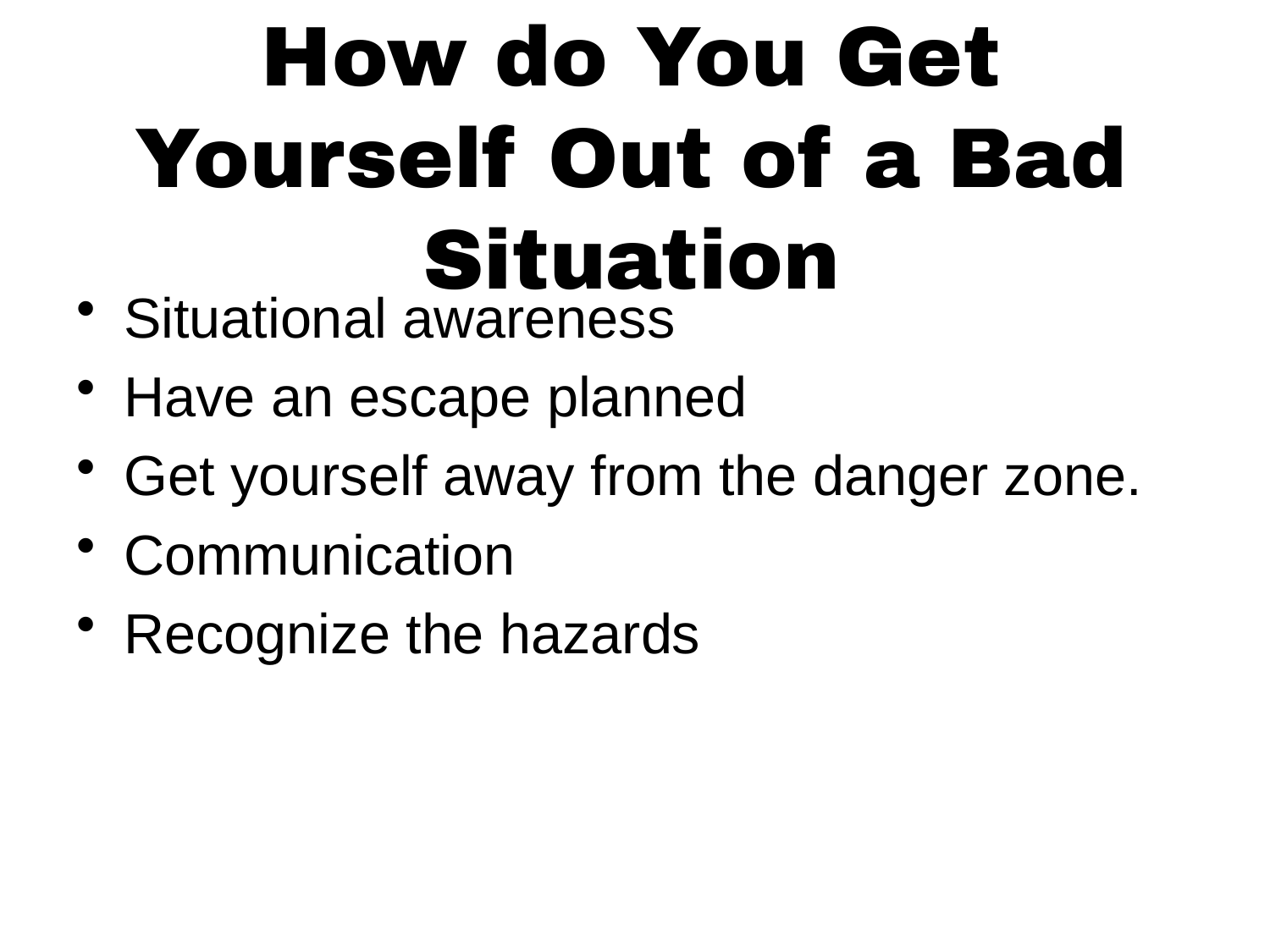

# How do You Get Yourself Out of a Bad Situation
Situational awareness
Have an escape planned
Get yourself away from the danger zone.
Communication
Recognize the hazards